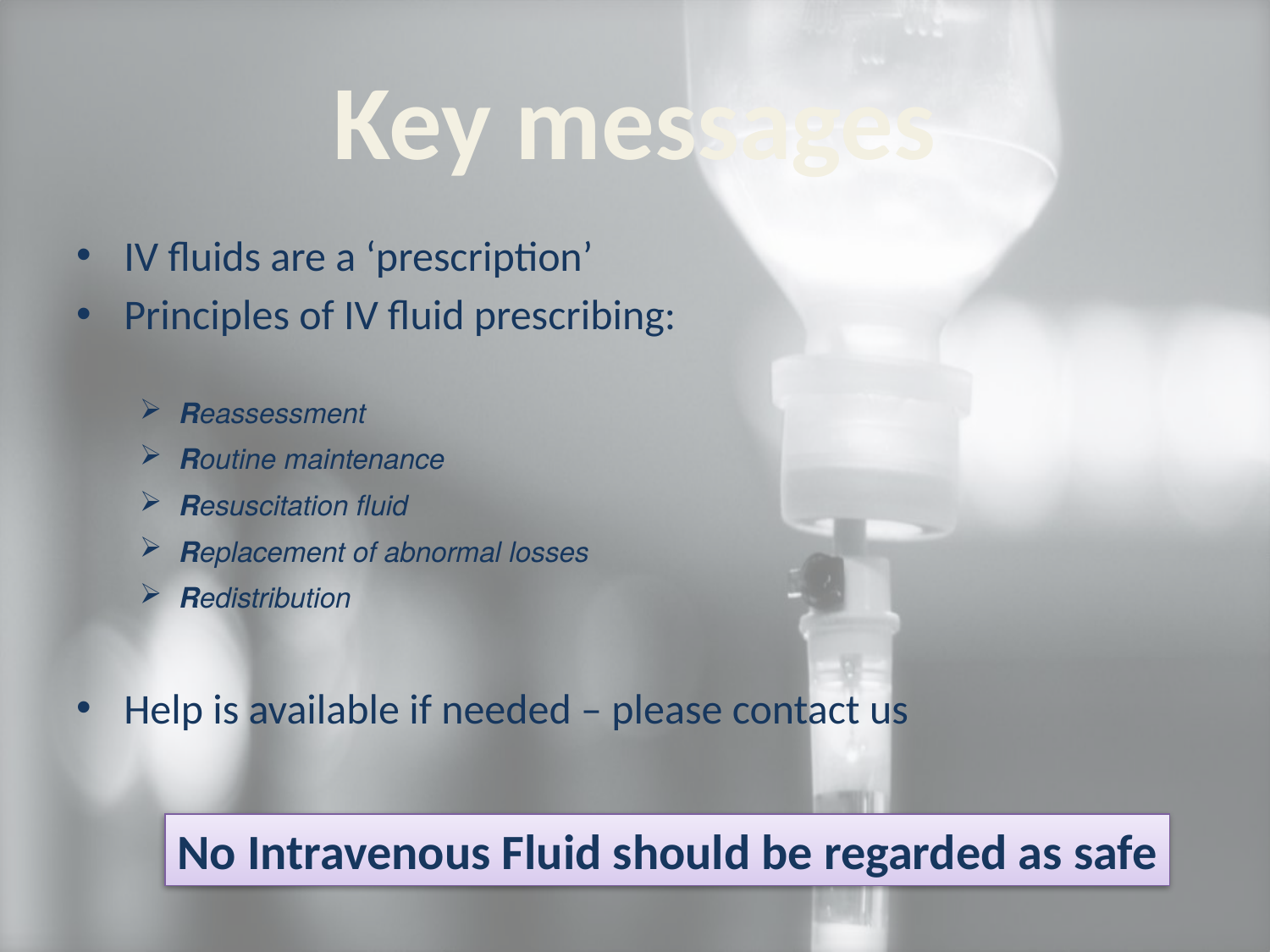

# Key messages
IV fluids are a ‘prescription’
Principles of IV fluid prescribing:

Reassessment
Routine maintenance
Resuscitation fluid
Replacement of abnormal losses
Redistribution

Help is available if needed – please contact us

No Intravenous Fluid should be regarded as safe